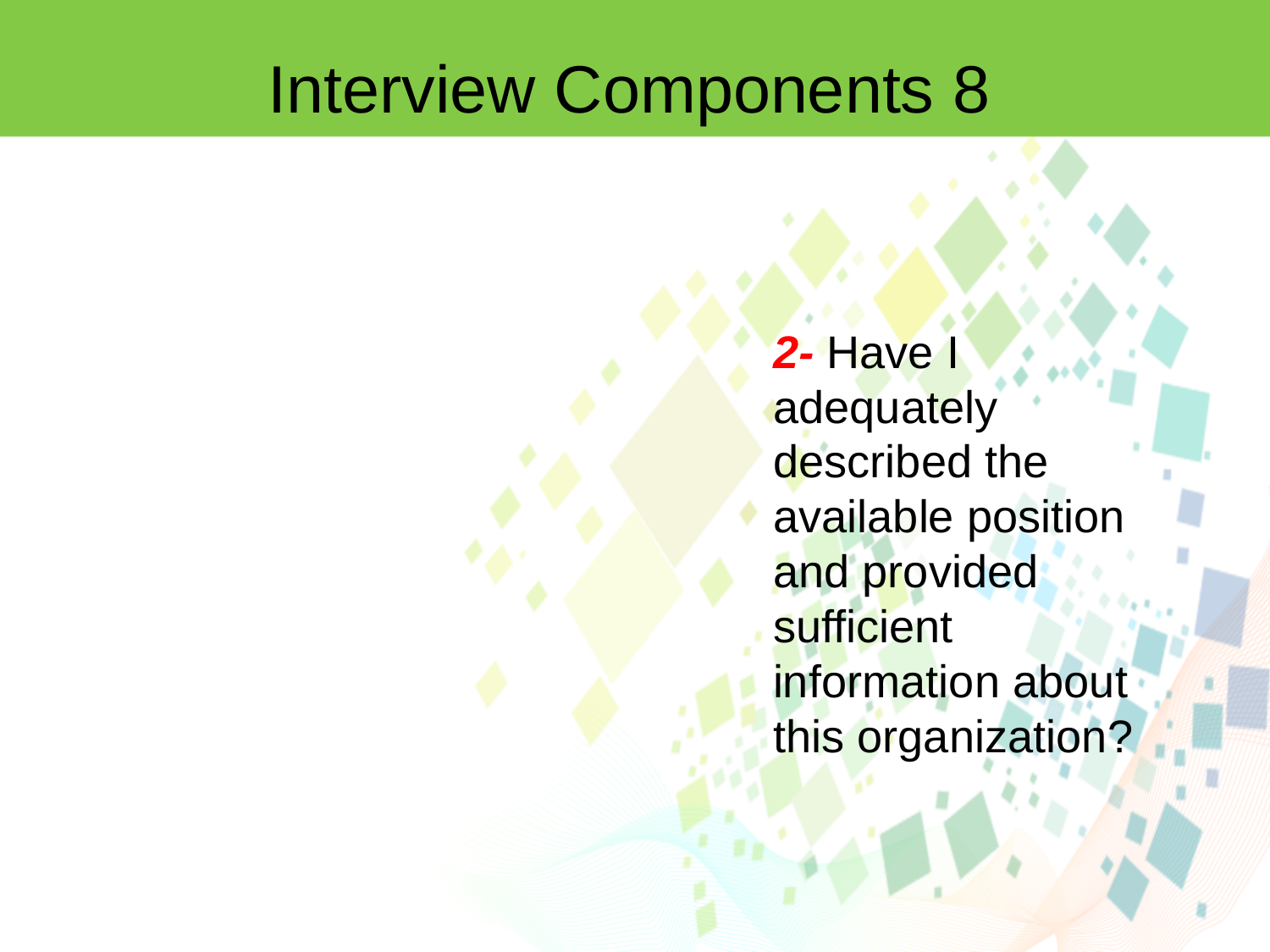

Interview Components 8
2- Have I adequately described the available position and provided sufficient
information about this organization?